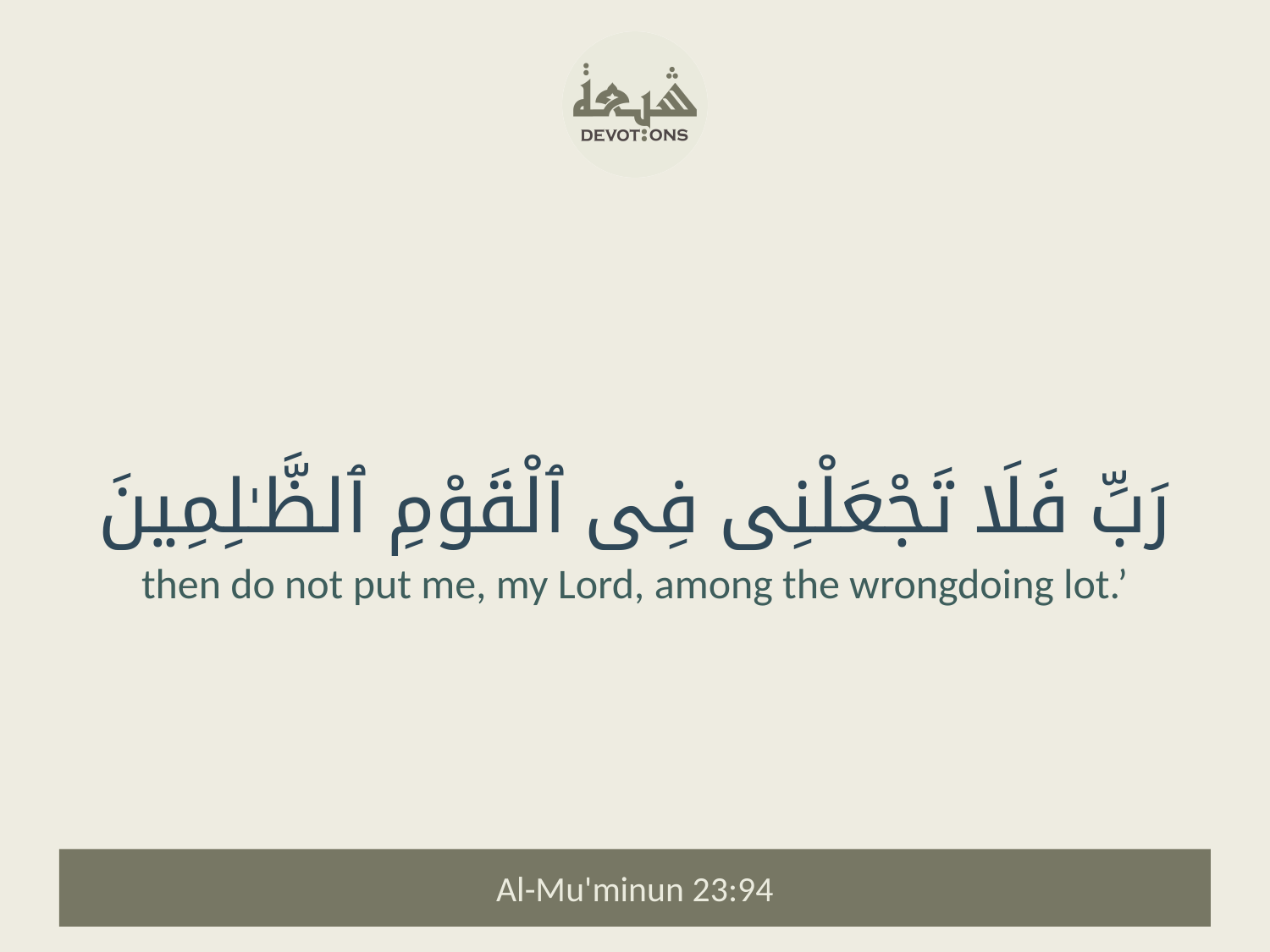

رَبِّ فَلَا تَجْعَلْنِى فِى ٱلْقَوْمِ ٱلظَّـٰلِمِينَ
then do not put me, my Lord, among the wrongdoing lot.’
Al-Mu'minun 23:94